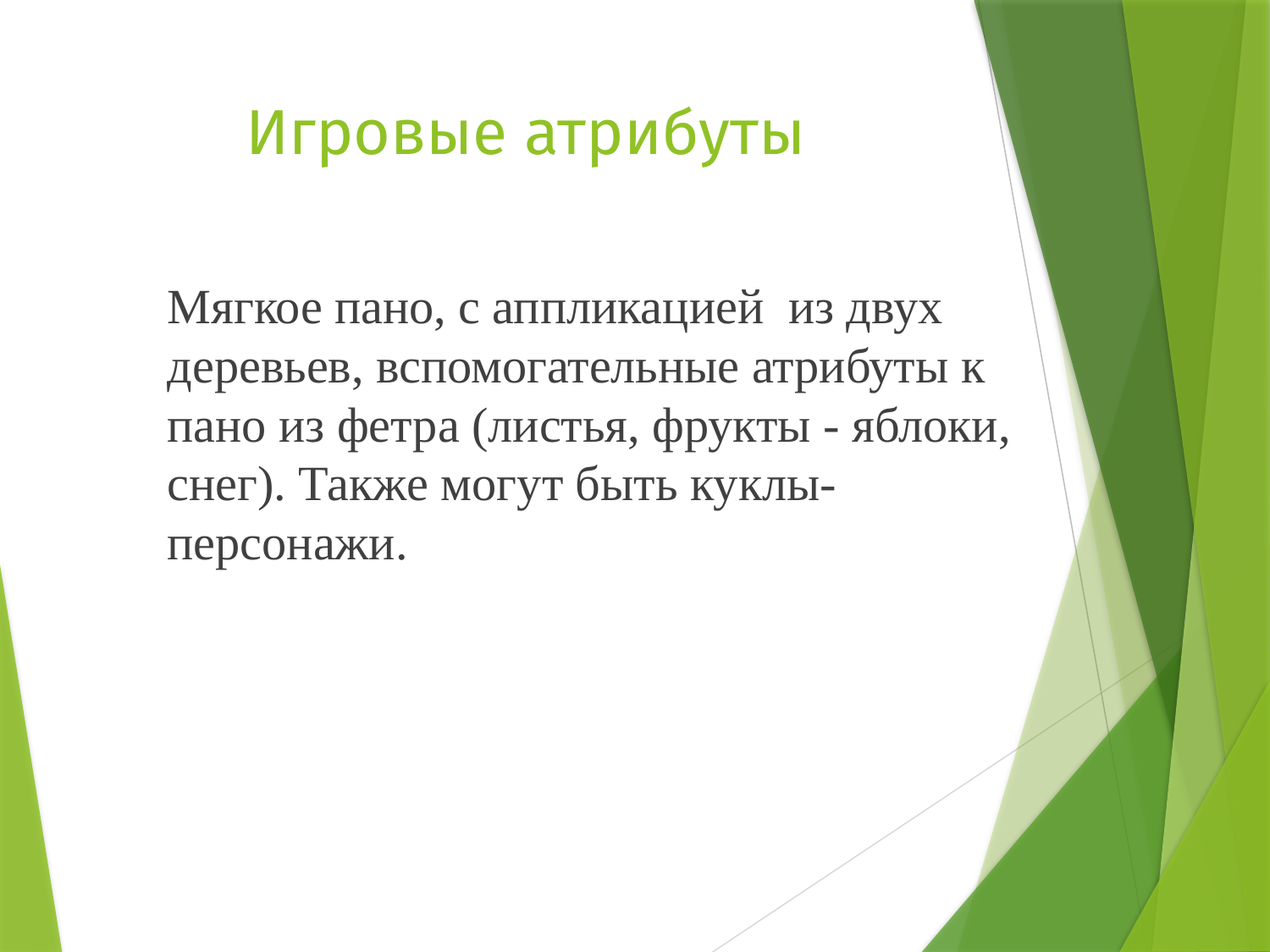

# Игровые атрибуты
Мягкое пано, с аппликацией  из двух деревьев, вспомогательные атрибуты к пано из фетра (листья, фрукты - яблоки, снег). Также могут быть куклы-персонажи.